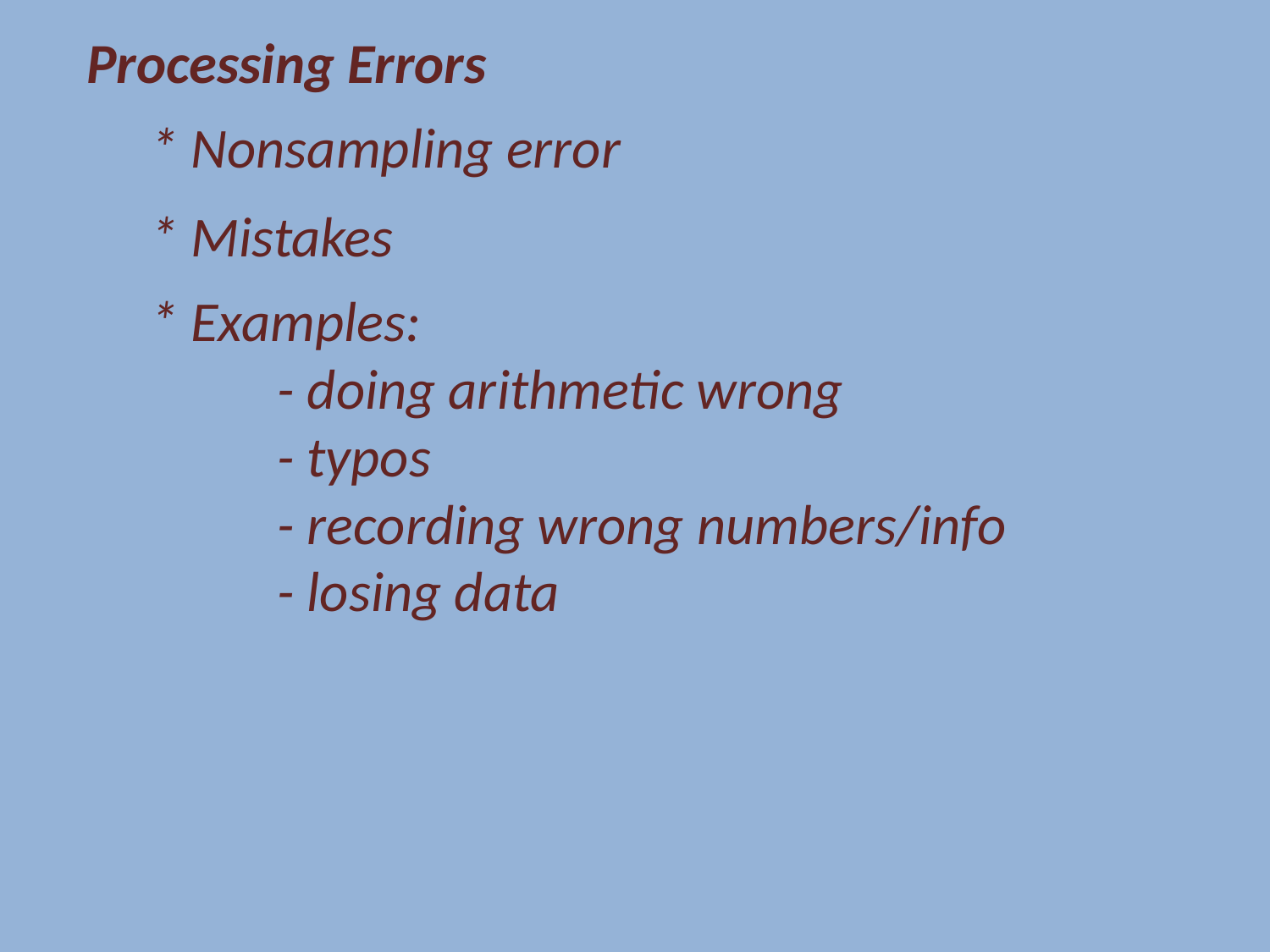

Processing Errors
* Nonsampling error
* Mistakes
* Examples:
	- doing arithmetic wrong
	- typos
	- recording wrong numbers/info
	- losing data